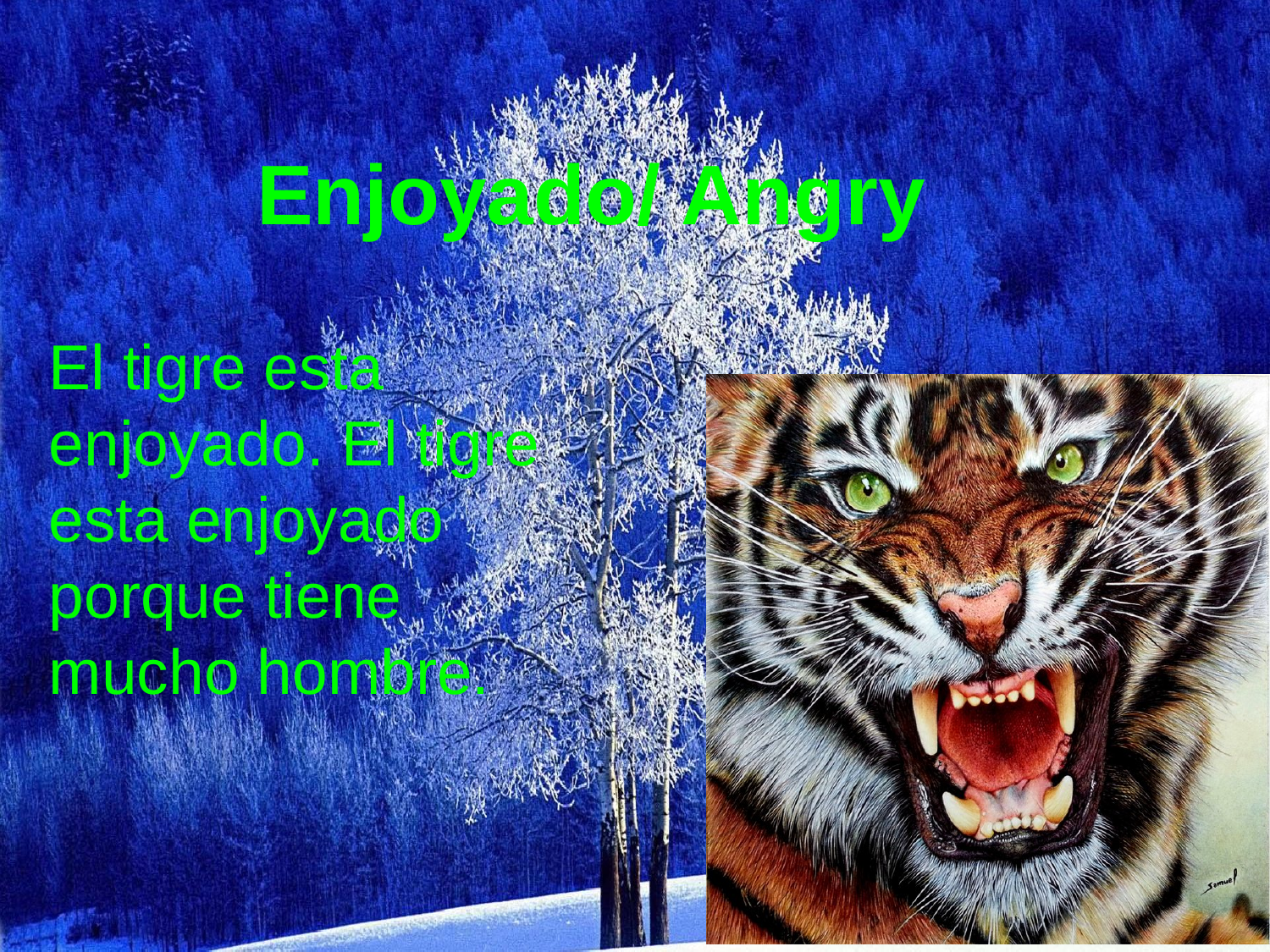

#
Enjoyado/ Angry

El tigre esta enjoyado. El tigre esta enjoyado porque tiene mucho hombre.